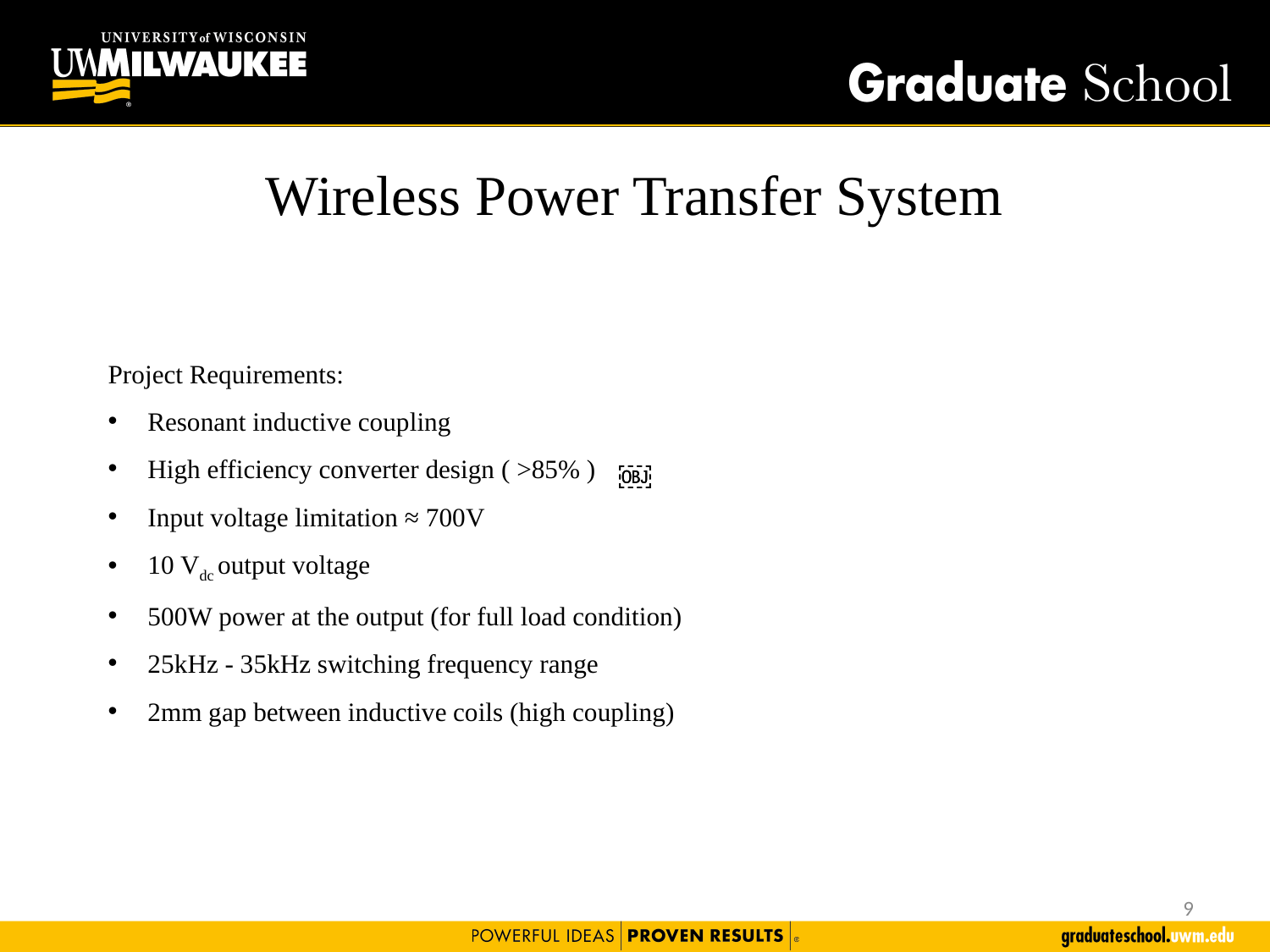

Wireless Power Transfer System
Project Requirements:
Resonant inductive coupling
High efficiency converter design ( >85% )
Input voltage limitation ≈ 700V
10 Vdc output voltage
500W power at the output (for full load condition)
25kHz - 35kHz switching frequency range
2mm gap between inductive coils (high coupling)

￼
￼
9